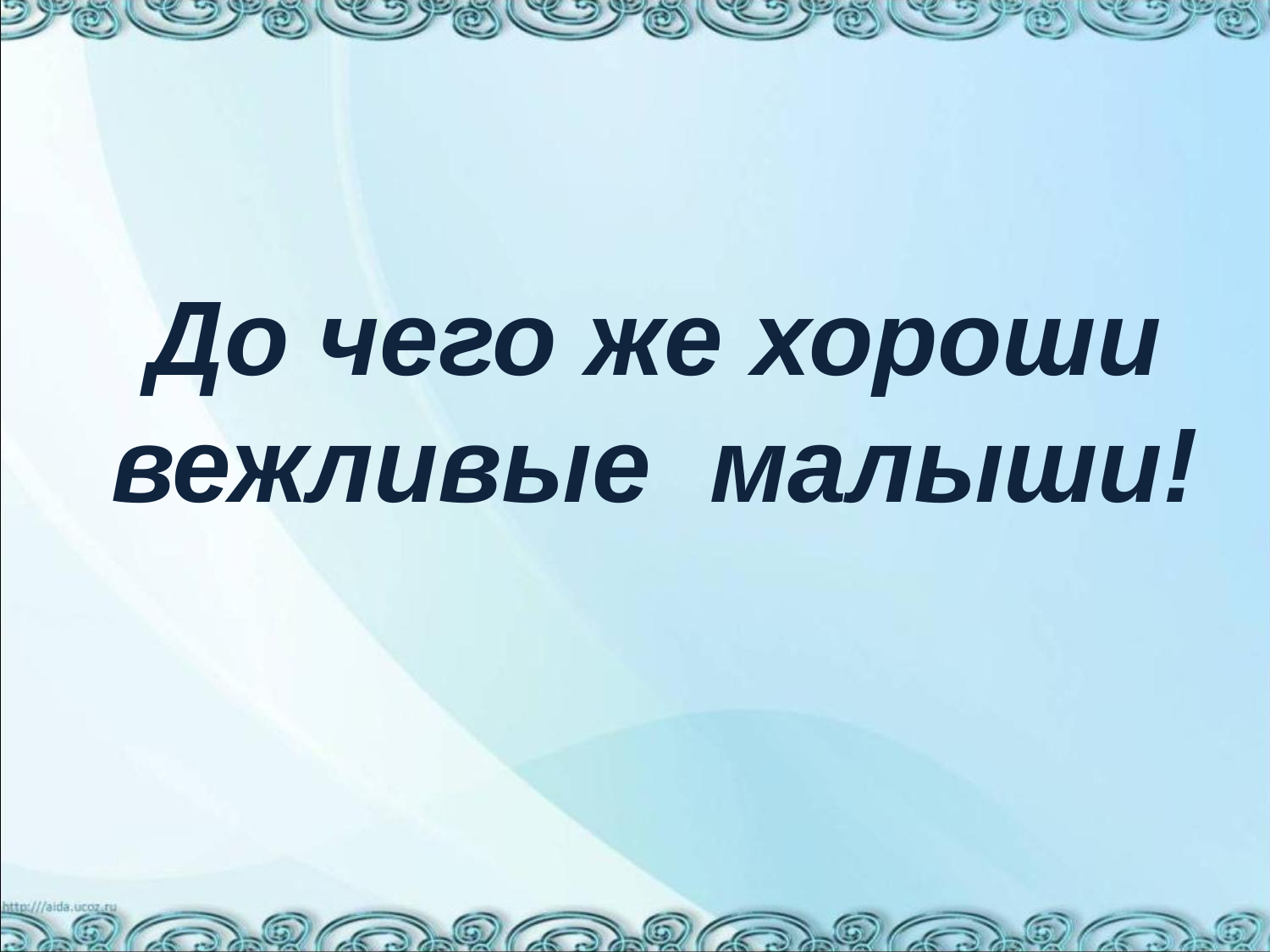

# До чего же хороши вежливые  малыши!